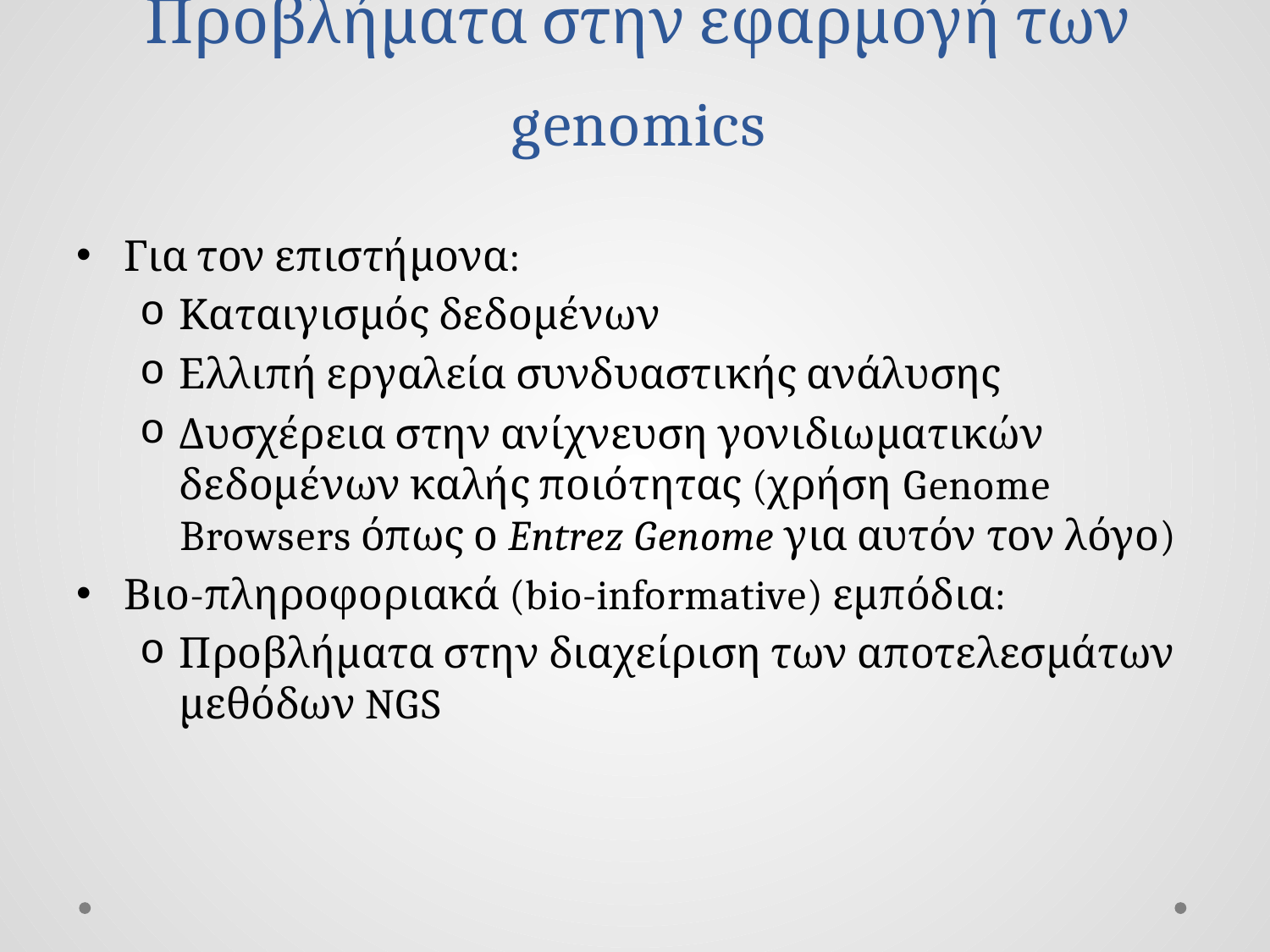

# Προβλήματα στην εφαρμογή των genomics
Για τον επιστήμονα:
Καταιγισμός δεδομένων
Ελλιπή εργαλεία συνδυαστικής ανάλυσης
Δυσχέρεια στην ανίχνευση γονιδιωματικών δεδομένων καλής ποιότητας (χρήση Genome Browsers όπως ο Entrez Genome για αυτόν τον λόγο)
Βιο-πληροφοριακά (bio-informative) εμπόδια:
Προβλήματα στην διαχείριση των αποτελεσμάτων μεθόδων NGS